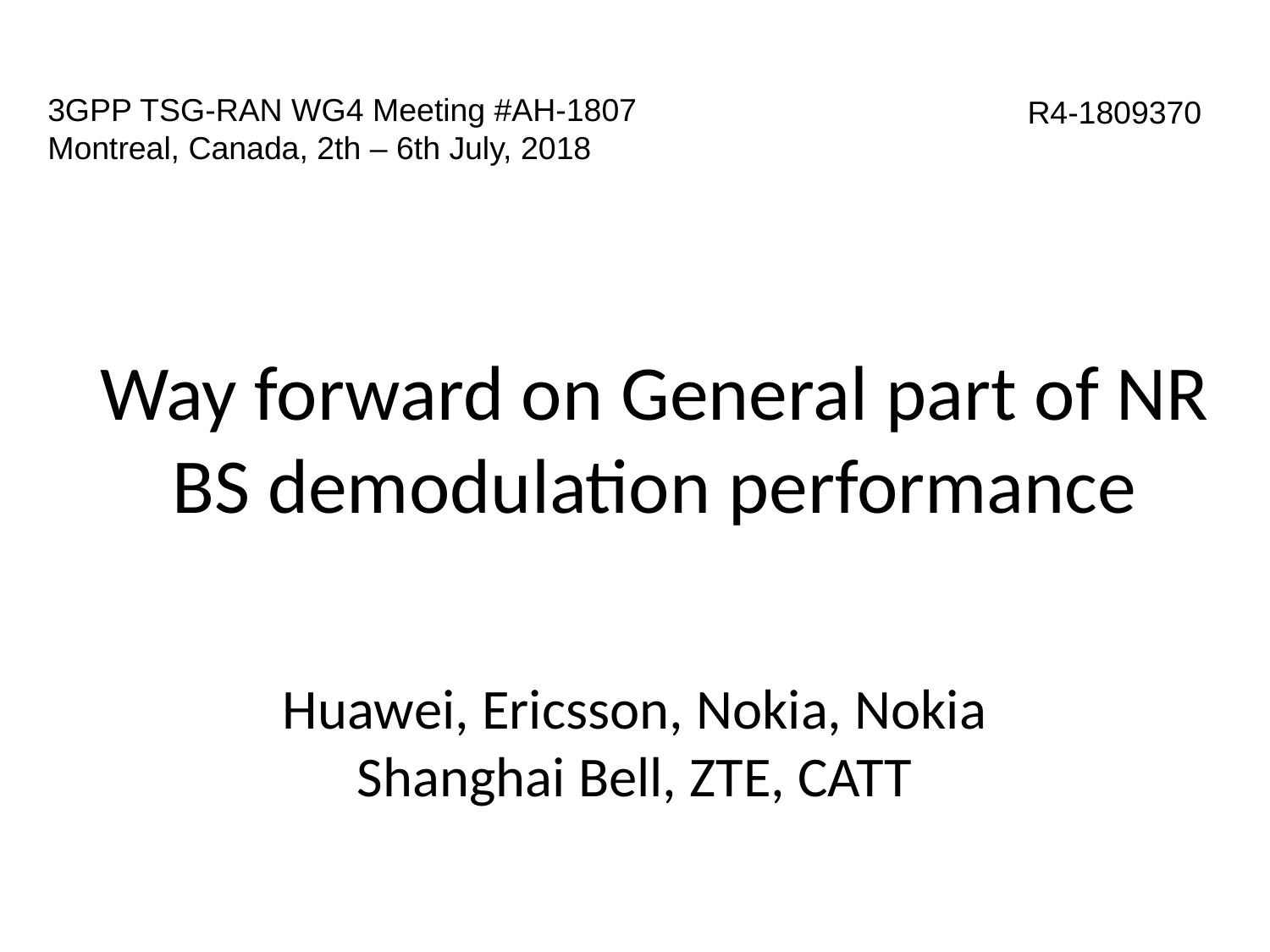

# 3GPP TSG-RAN WG4 Meeting #AH-1807 Montreal, Canada, 2th – 6th July, 2018
R4-1809370
Way forward on General part of NR BS demodulation performance
Huawei, Ericsson, Nokia, Nokia Shanghai Bell, ZTE, CATT